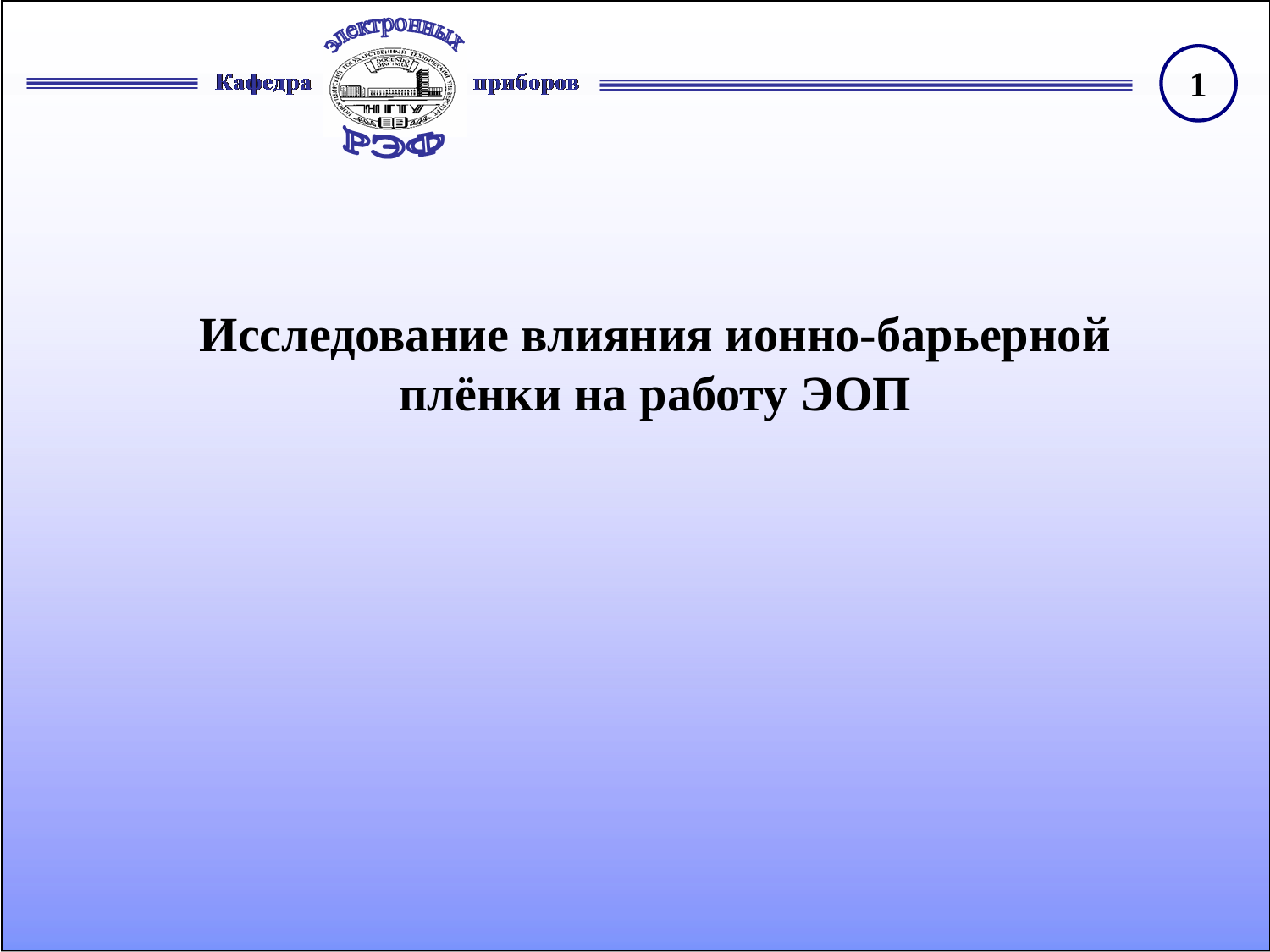

1
Исследование влияния ионно-барьерной плёнки на работу ЭОП